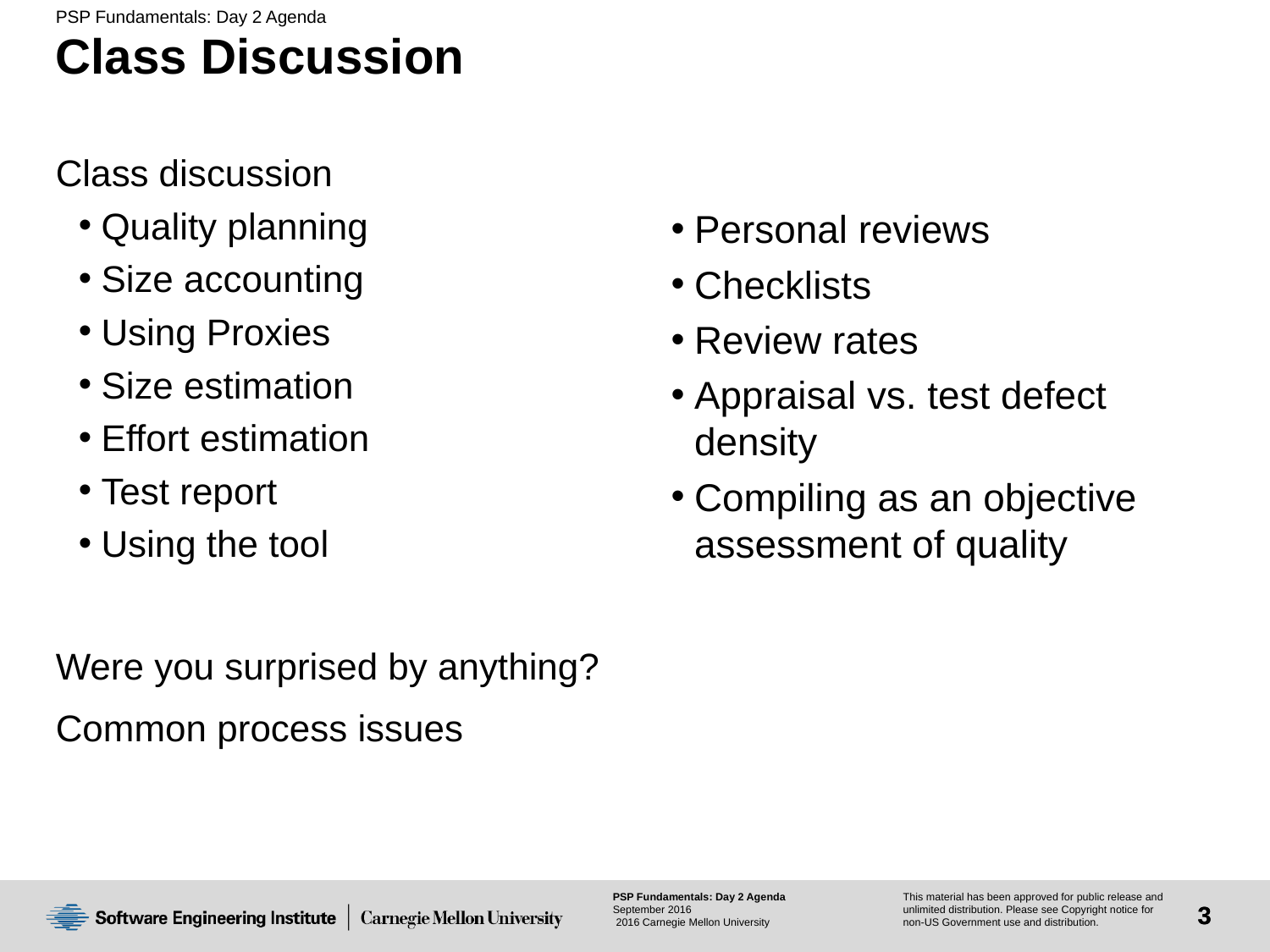

# Class Discussion
Class discussion
Quality planning
Size accounting
Using Proxies
Size estimation
Effort estimation
Test report
Using the tool

Were you surprised by anything?
Common process issues

Personal reviews
Checklists
Review rates
Appraisal vs. test defect density
Compiling as an objective assessment of quality